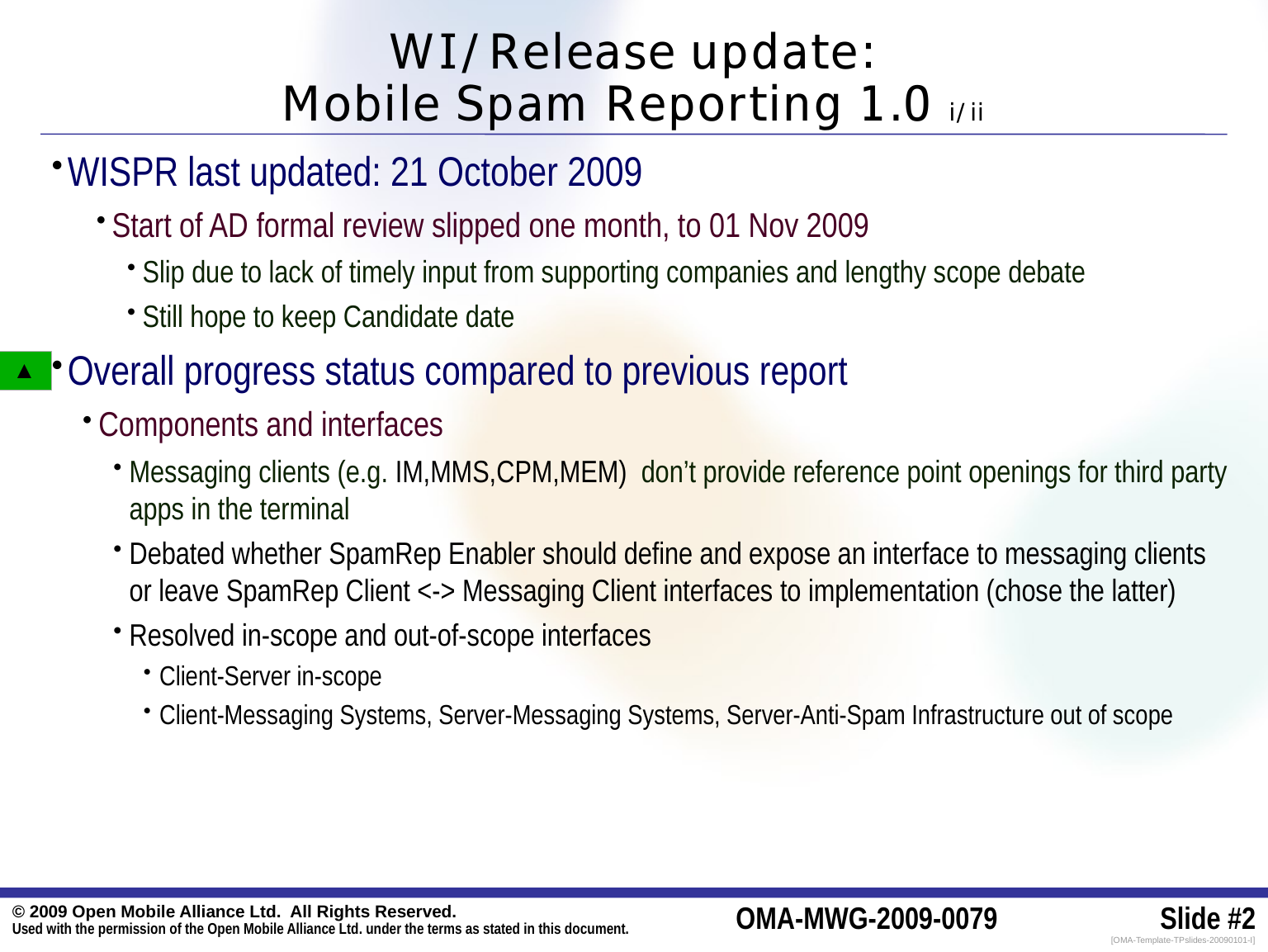

►
# WI/Release update: Mobile Spam Reporting 1.0 i/ii
▼
WISPR last updated: 21 October 2009
Start of AD formal review slipped one month, to 01 Nov 2009
Slip due to lack of timely input from supporting companies and lengthy scope debate
Still hope to keep Candidate date
Overall progress status compared to previous report
Components and interfaces
Messaging clients (e.g. IM,MMS,CPM,MEM)  don’t provide reference point openings for third party apps in the terminal
Debated whether SpamRep Enabler should define and expose an interface to messaging clients or leave SpamRep Client <-> Messaging Client interfaces to implementation (chose the latter)
Resolved in-scope and out-of-scope interfaces
Client-Server in-scope
Client-Messaging Systems, Server-Messaging Systems, Server-Anti-Spam Infrastructure out of scope

▲